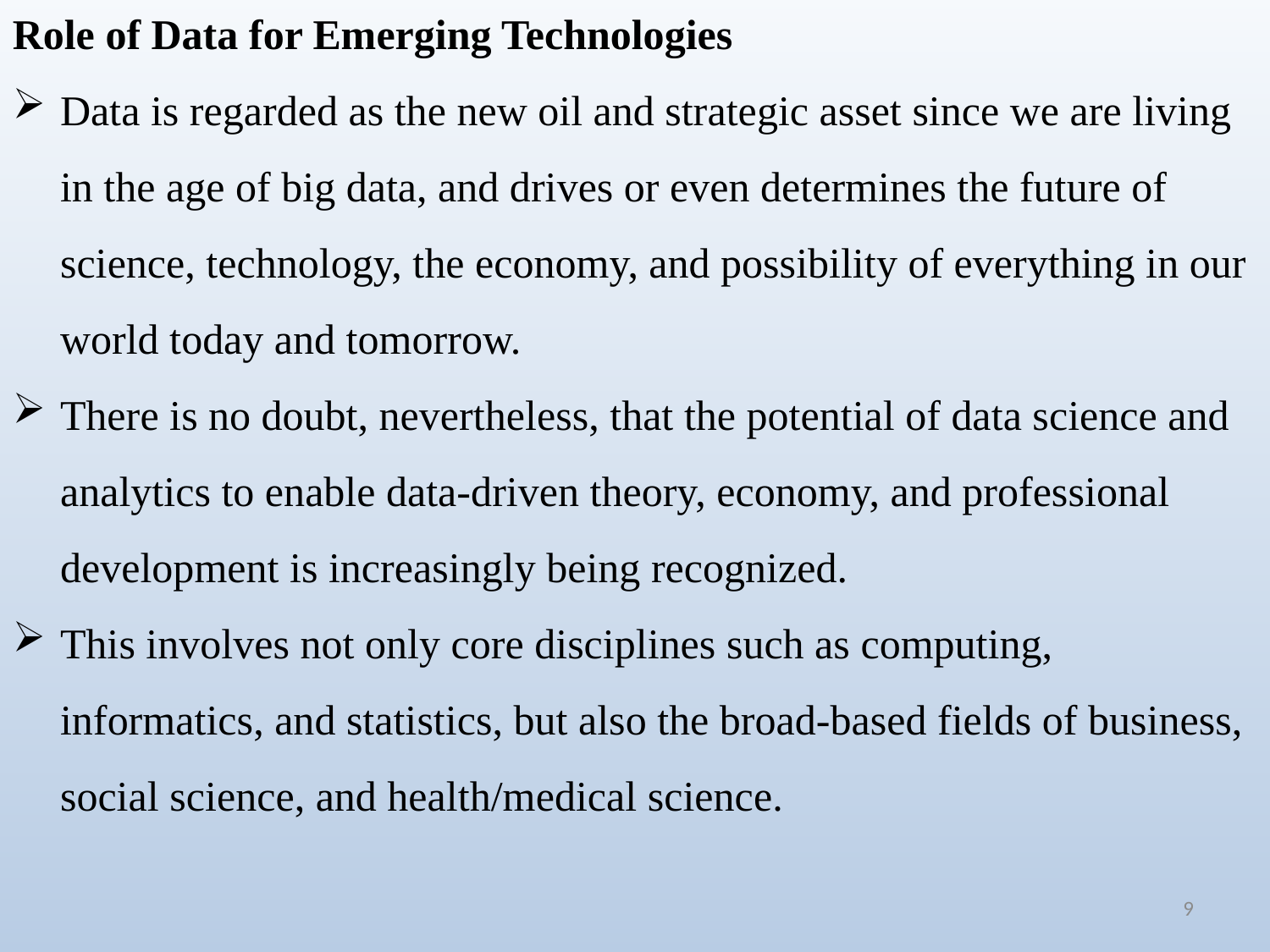

Role of Data for Emerging Technologies
Data is regarded as the new oil and strategic asset since we are living in the age of big data, and drives or even determines the future of science, technology, the economy, and possibility of everything in our world today and tomorrow.
There is no doubt, nevertheless, that the potential of data science and analytics to enable data-driven theory, economy, and professional development is increasingly being recognized.
This involves not only core disciplines such as computing, informatics, and statistics, but also the broad-based fields of business, social science, and health/medical science.
9